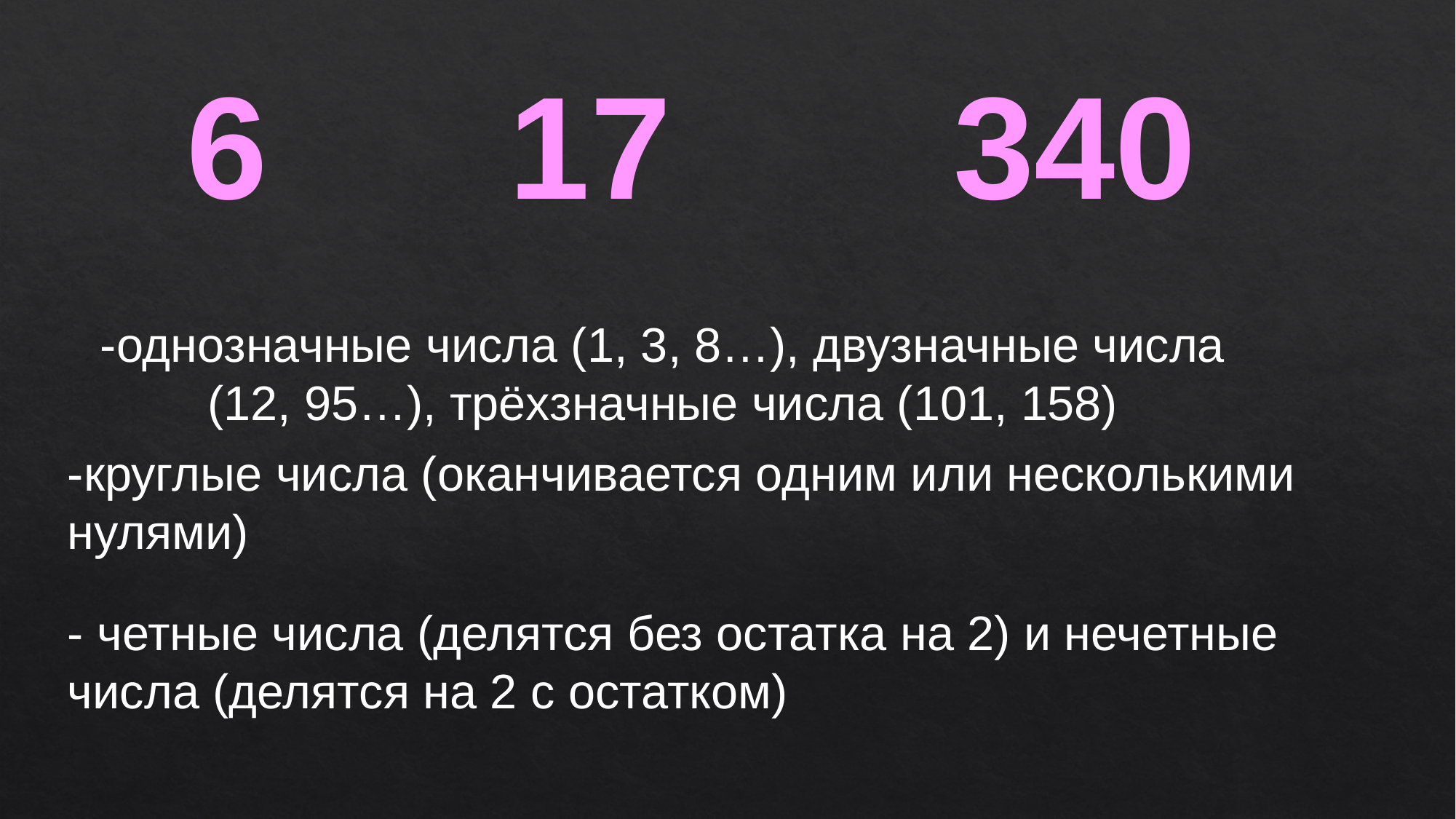

6      17       340
-однозначные числа (1, 3, 8…), двузначные числа (12, 95…), трёхзначные числа (101, 158)
-круглые числа (оканчивается одним или несколькими нулями)
- четные числа (делятся без остатка на 2) и нечетные числа (делятся на 2 с остатком)